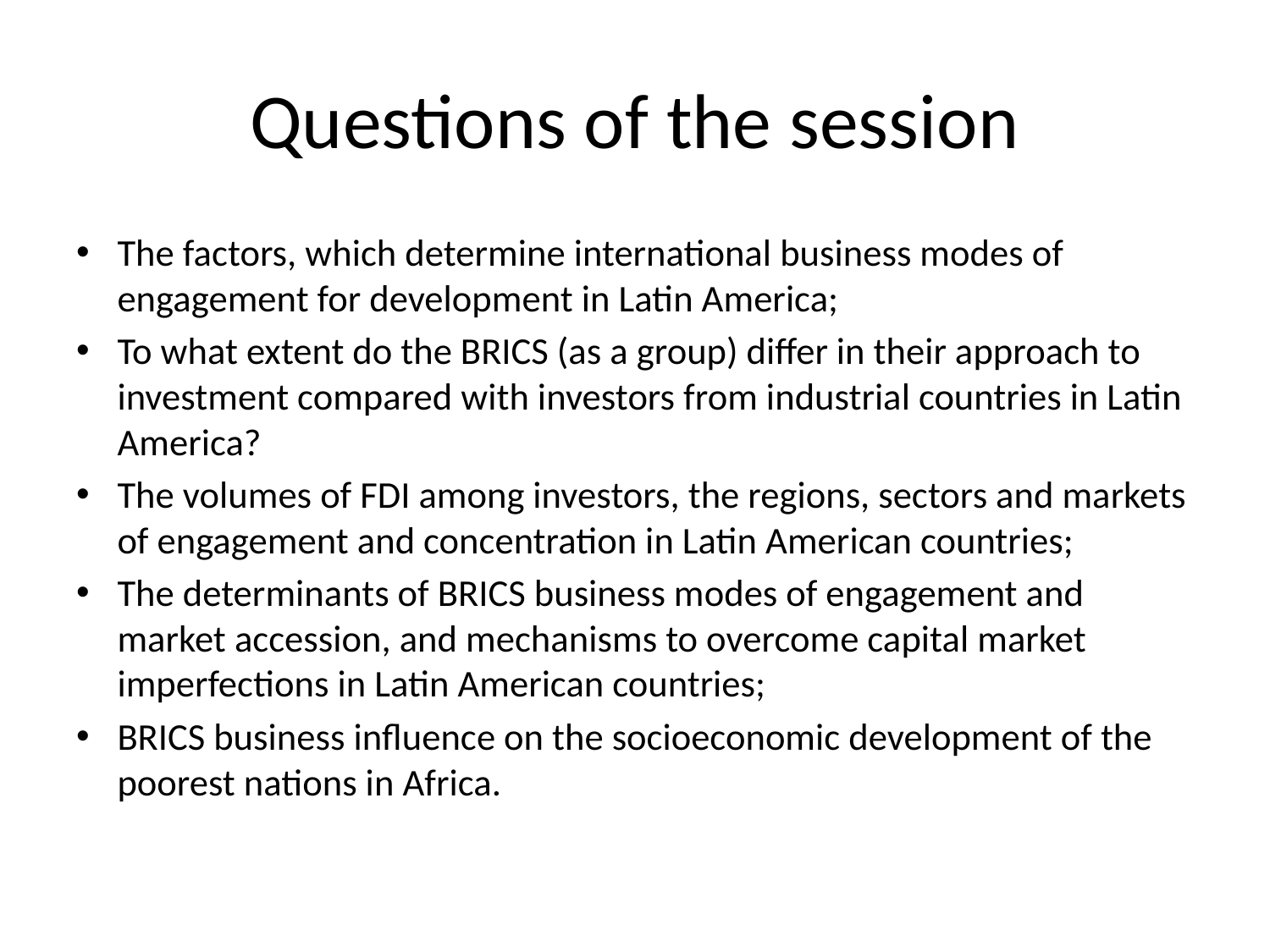

# Questions of the session
The factors, which determine international business modes of engagement for development in Latin America;
To what extent do the BRICS (as a group) differ in their approach to investment compared with investors from industrial countries in Latin America?
The volumes of FDI among investors, the regions, sectors and markets of engagement and concentration in Latin American countries;
The determinants of BRICS business modes of engagement and market accession, and mechanisms to overcome capital market imperfections in Latin American countries;
BRICS business influence on the socioeconomic development of the poorest nations in Africa.